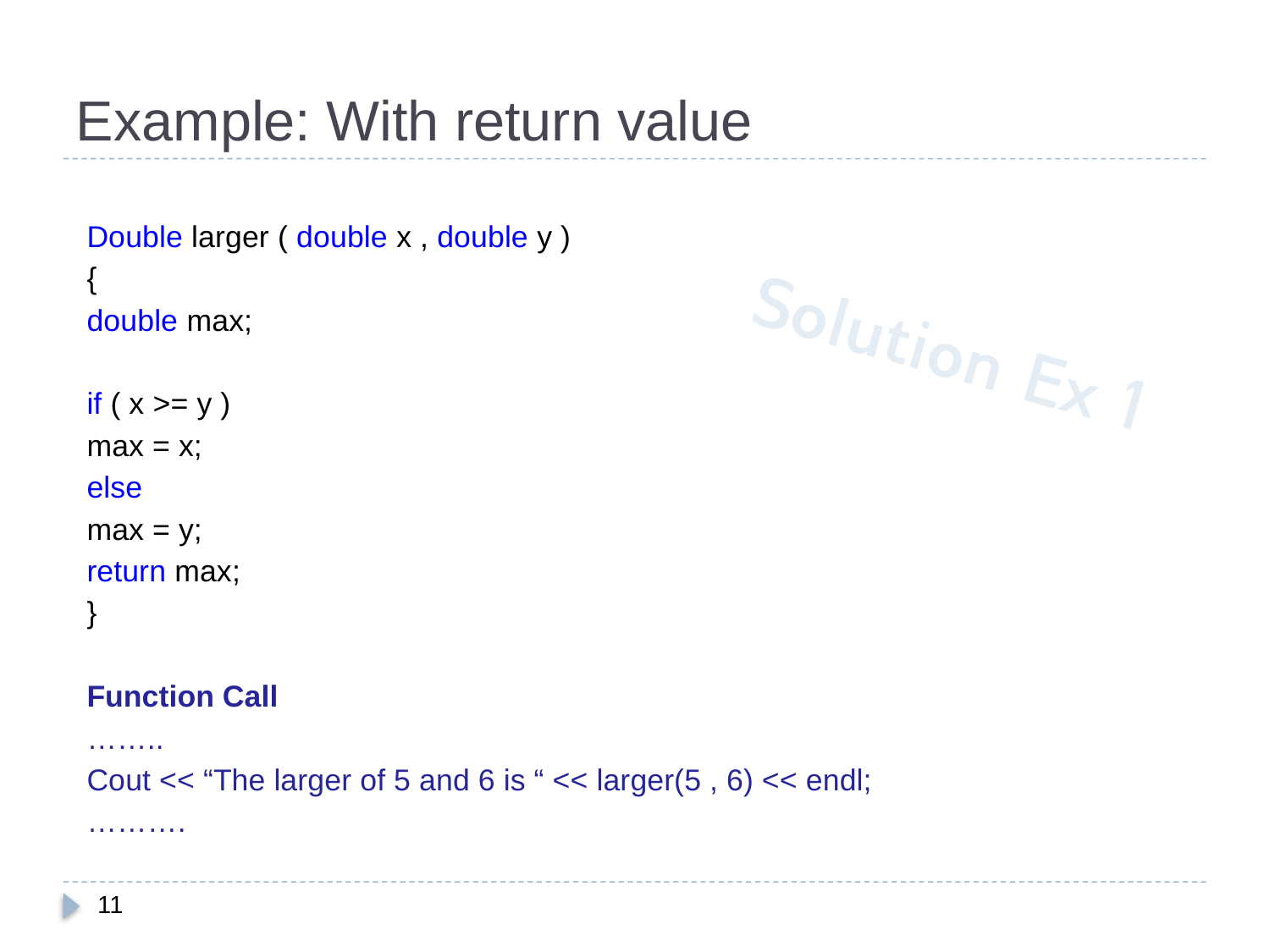

# Example: With return value

Double larger ( double x , double y )‏
{
	double max;

	if ( x >= y )‏
		max = x;
	else
		max = y;
	return max;
}

Function Call
……..
Cout << “The larger of 5 and 6 is “ << larger(5 , 6) << endl;
……….
Solution Ex 1
11